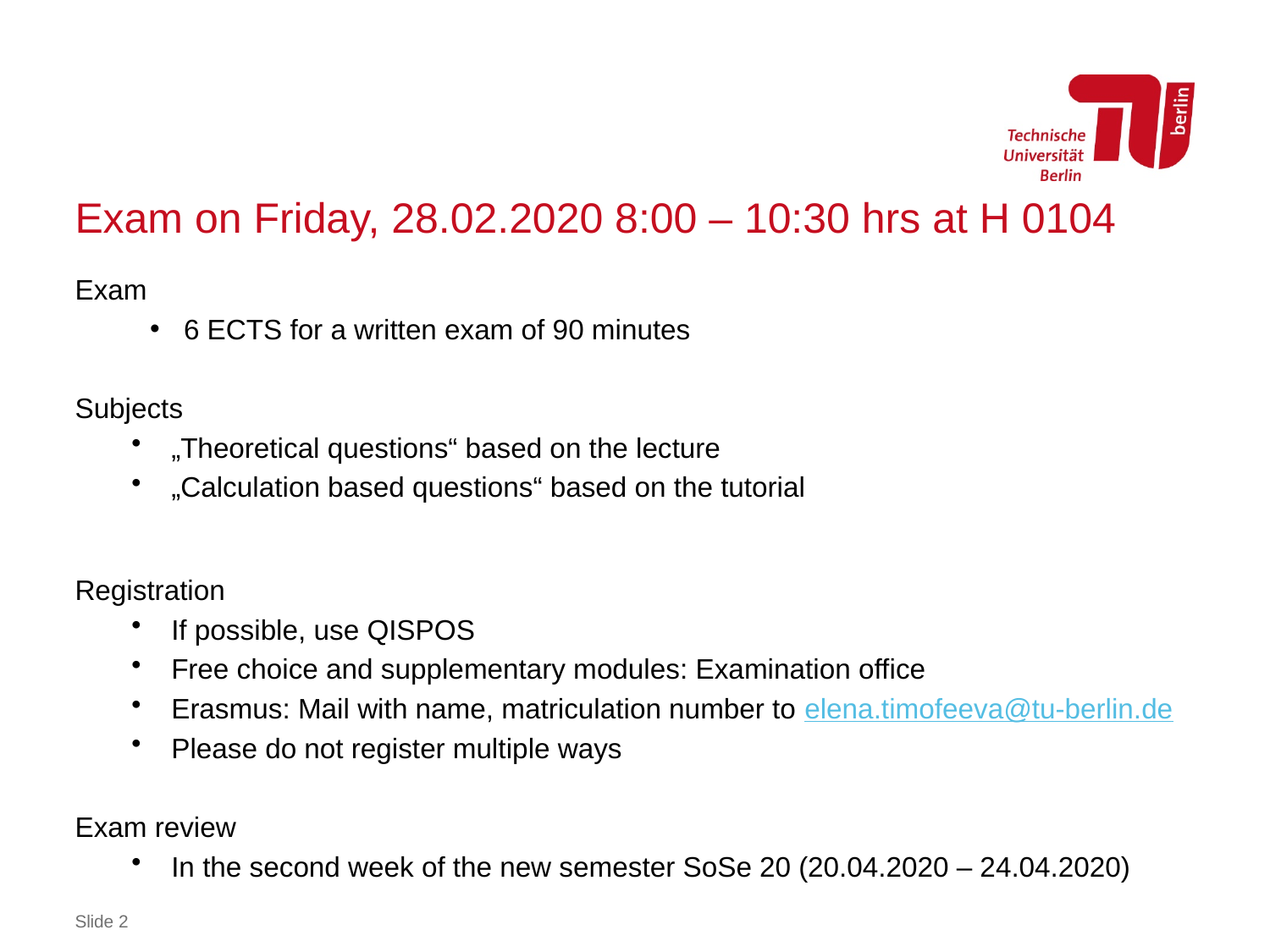

# Exam on Friday, 28.02.2020 8:00 – 10:30 hrs at H 0104
Exam
6 ECTS for a written exam of 90 minutes

Subjects
„Theoretical questions“ based on the lecture
„Calculation based questions“ based on the tutorial

Registration
If possible, use QISPOS
Free choice and supplementary modules: Examination office
Erasmus: Mail with name, matriculation number to elena.timofeeva@tu-berlin.de
Please do not register multiple ways

Exam review
In the second week of the new semester SoSe 20 (20.04.2020 – 24.04.2020)

Slide 2